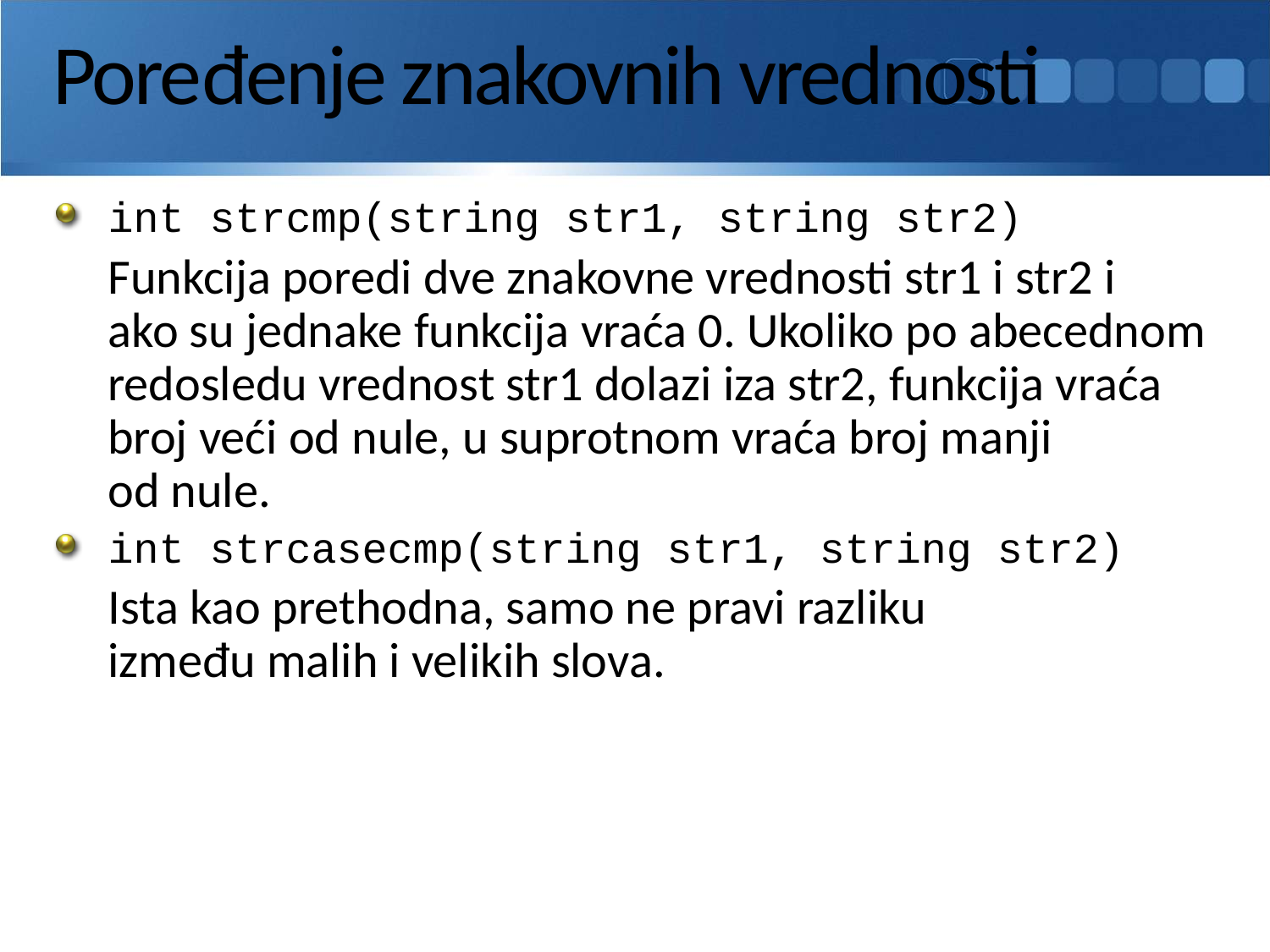

# Poređenje znakovnih vrednosti
int strcmp(string str1, string str2)
	Funkcija poredi dve znakovne vrednosti str1 i str2 i
ako su jednake funkcija vraća 0. Ukoliko po abecednom redosledu vrednost str1 dolazi iza str2, funkcija vraća broj veći od nule, u suprotnom vraća broj manji
od nule.
int strcasecmp(string str1, string str2)
	Ista kao prethodna, samo ne pravi razliku
između malih i velikih slova.
160